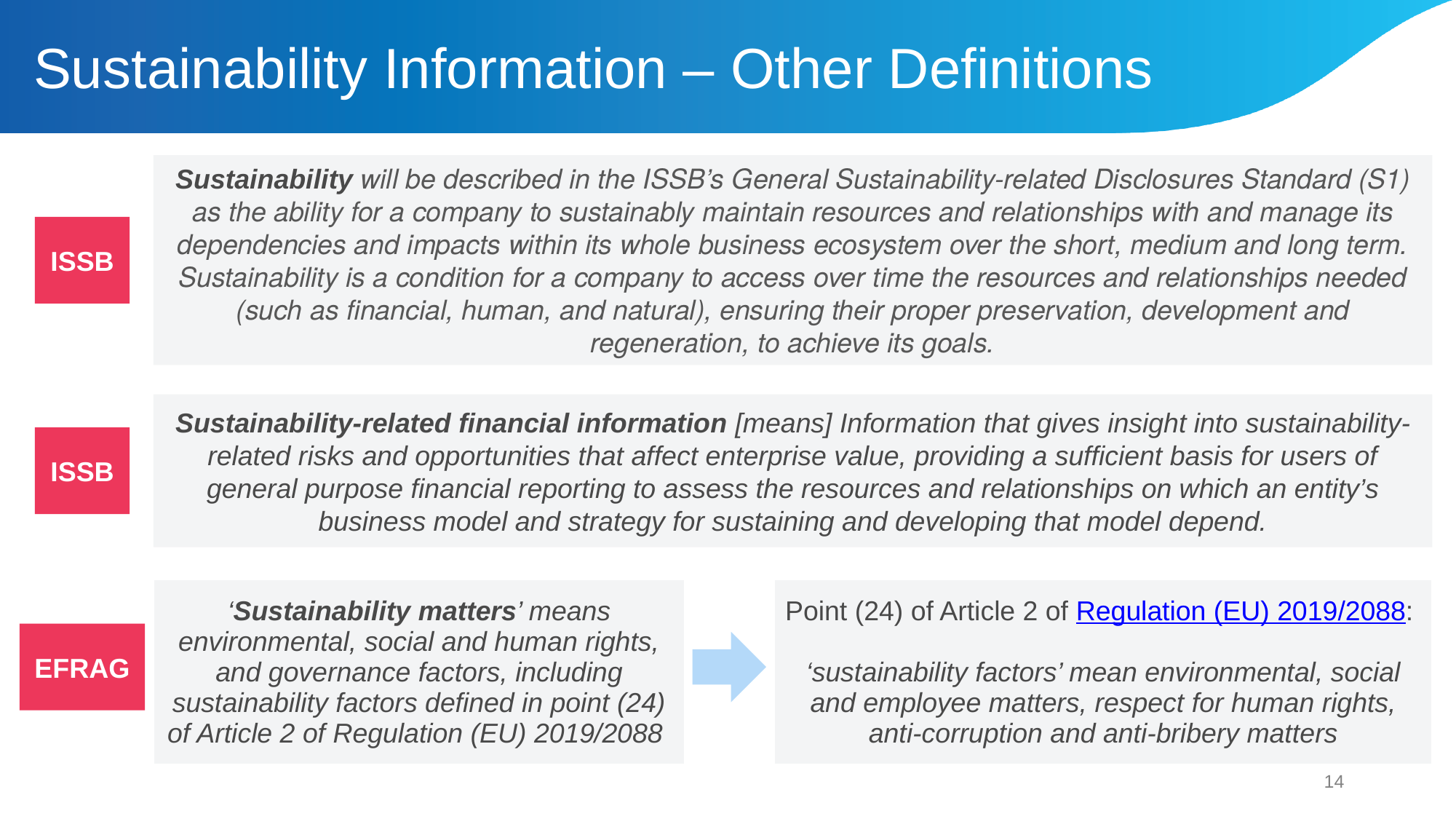

# Sustainability Information – Other Definitions
Sustainability will be described in the ISSB’s General Sustainability-related Disclosures Standard (S1) as the ability for a company to sustainably maintain resources and relationships with and manage its dependencies and impacts within its whole business ecosystem over the short, medium and long term. Sustainability is a condition for a company to access over time the resources and relationships needed (such as financial, human, and natural), ensuring their proper preservation, development and regeneration, to achieve its goals.
ISSB
Sustainability-related financial information [means] Information that gives insight into sustainability-related risks and opportunities that affect enterprise value, providing a sufficient basis for users of general purpose financial reporting to assess the resources and relationships on which an entity’s business model and strategy for sustaining and developing that model depend.
ISSB
| ‘Sustainability matters’ means environmental, social and human rights, and governance factors, including sustainability factors defined in point (24) of Article 2 of Regulation (EU) 2019/2088 |
| --- |
| Point (24) of Article 2 of Regulation (EU) 2019/2088: ‘sustainability factors’ mean environmental, social and employee matters, respect for human rights, anti‐corruption and anti‐bribery matters |
| --- |
EFRAG

14